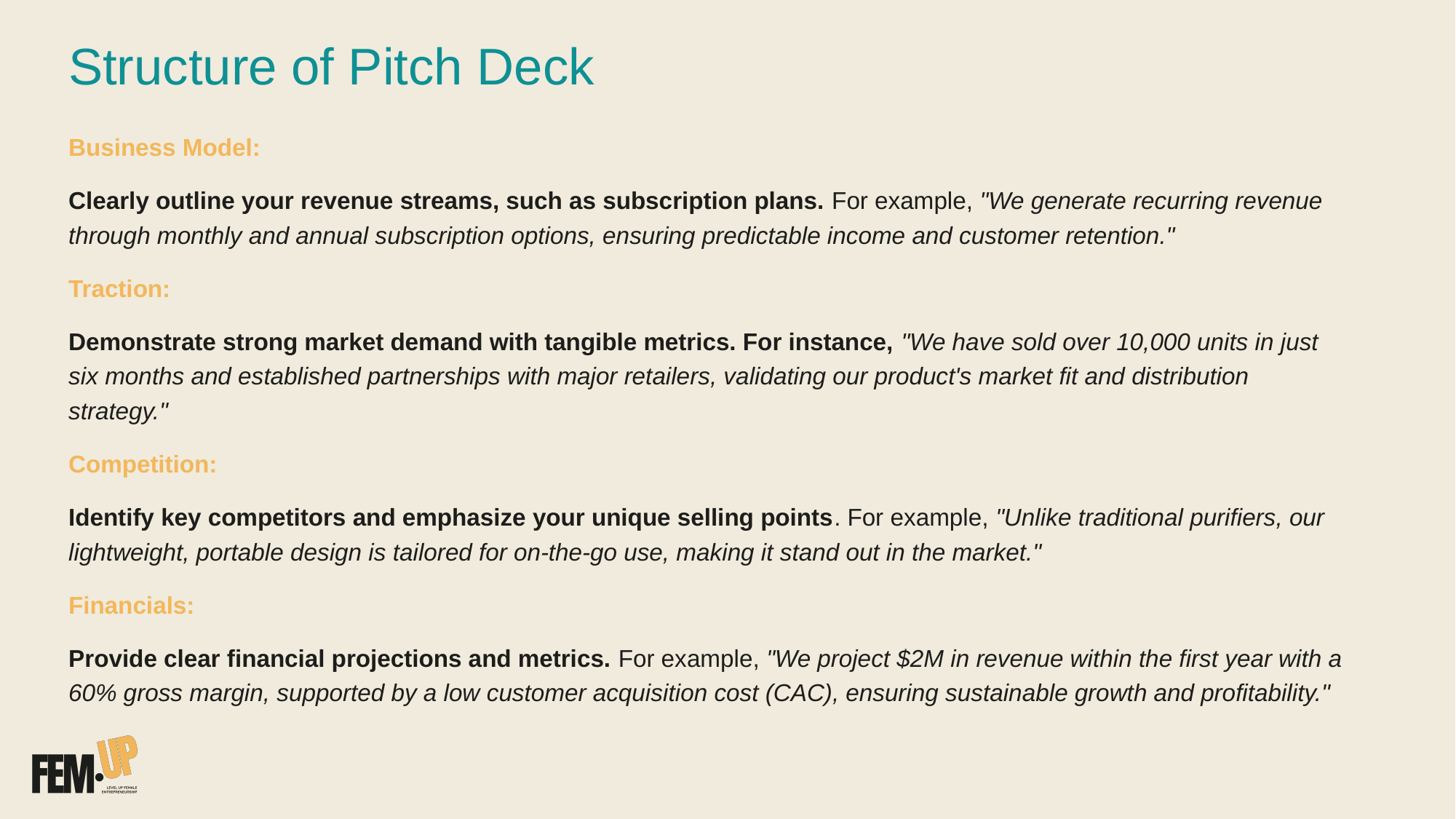

# Structure of Pitch Deck
Business Model:
Clearly outline your revenue streams, such as subscription plans. For example, "We generate recurring revenue through monthly and annual subscription options, ensuring predictable income and customer retention."
Traction:
Demonstrate strong market demand with tangible metrics. For instance, "We have sold over 10,000 units in just six months and established partnerships with major retailers, validating our product's market fit and distribution strategy."
Competition:
Identify key competitors and emphasize your unique selling points. For example, "Unlike traditional purifiers, our lightweight, portable design is tailored for on-the-go use, making it stand out in the market."
Financials:
Provide clear financial projections and metrics. For example, "We project $2M in revenue within the first year with a 60% gross margin, supported by a low customer acquisition cost (CAC), ensuring sustainable growth and profitability."